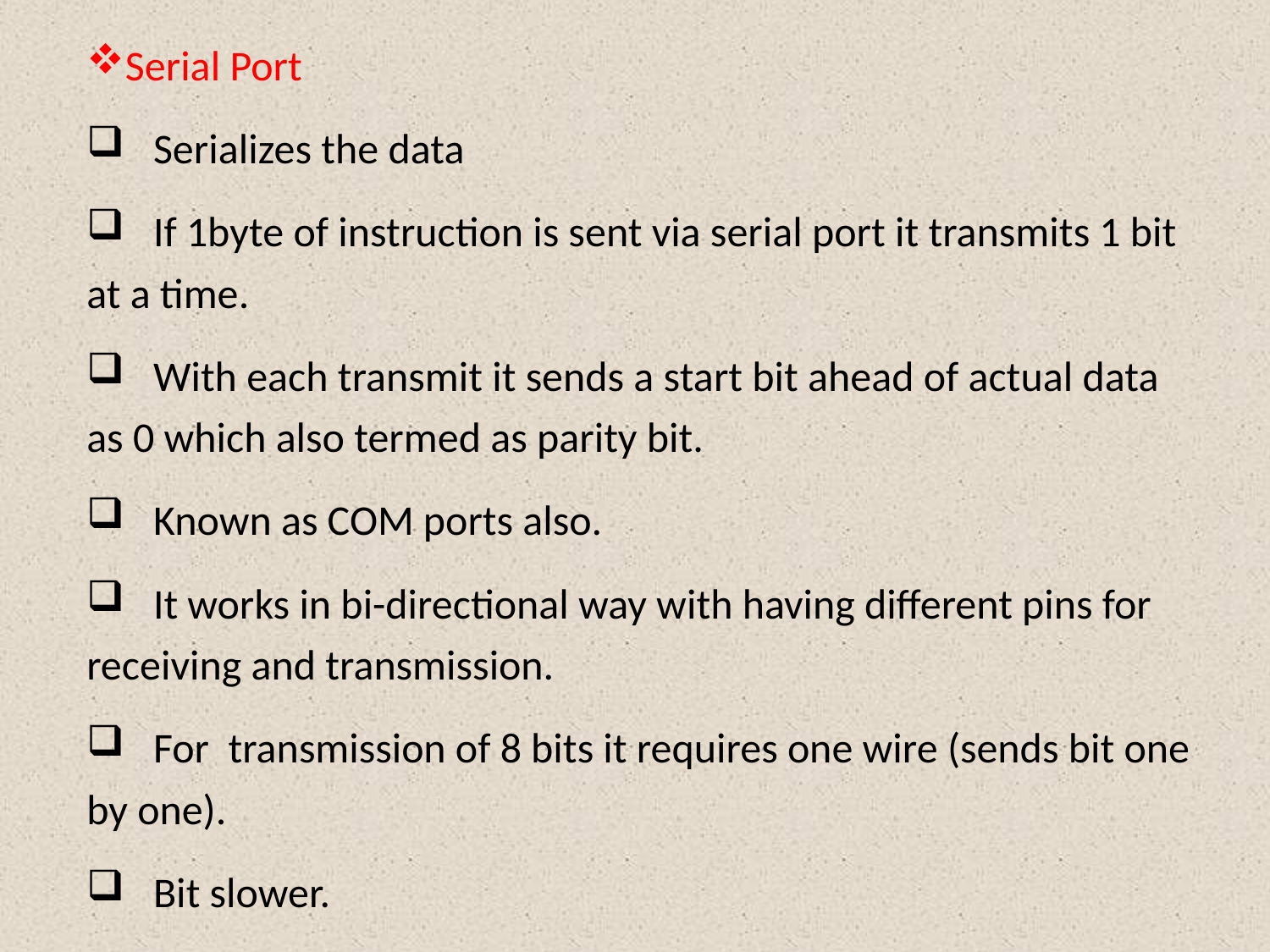

Serial Port
   Serializes the data
   If 1byte of instruction is sent via serial port it transmits 1 bit at a time.
   With each transmit it sends a start bit ahead of actual data as 0 which also termed as parity bit.
   Known as COM ports also.
   It works in bi-directional way with having different pins for receiving and transmission.
   For  transmission of 8 bits it requires one wire (sends bit one by one).
   Bit slower.